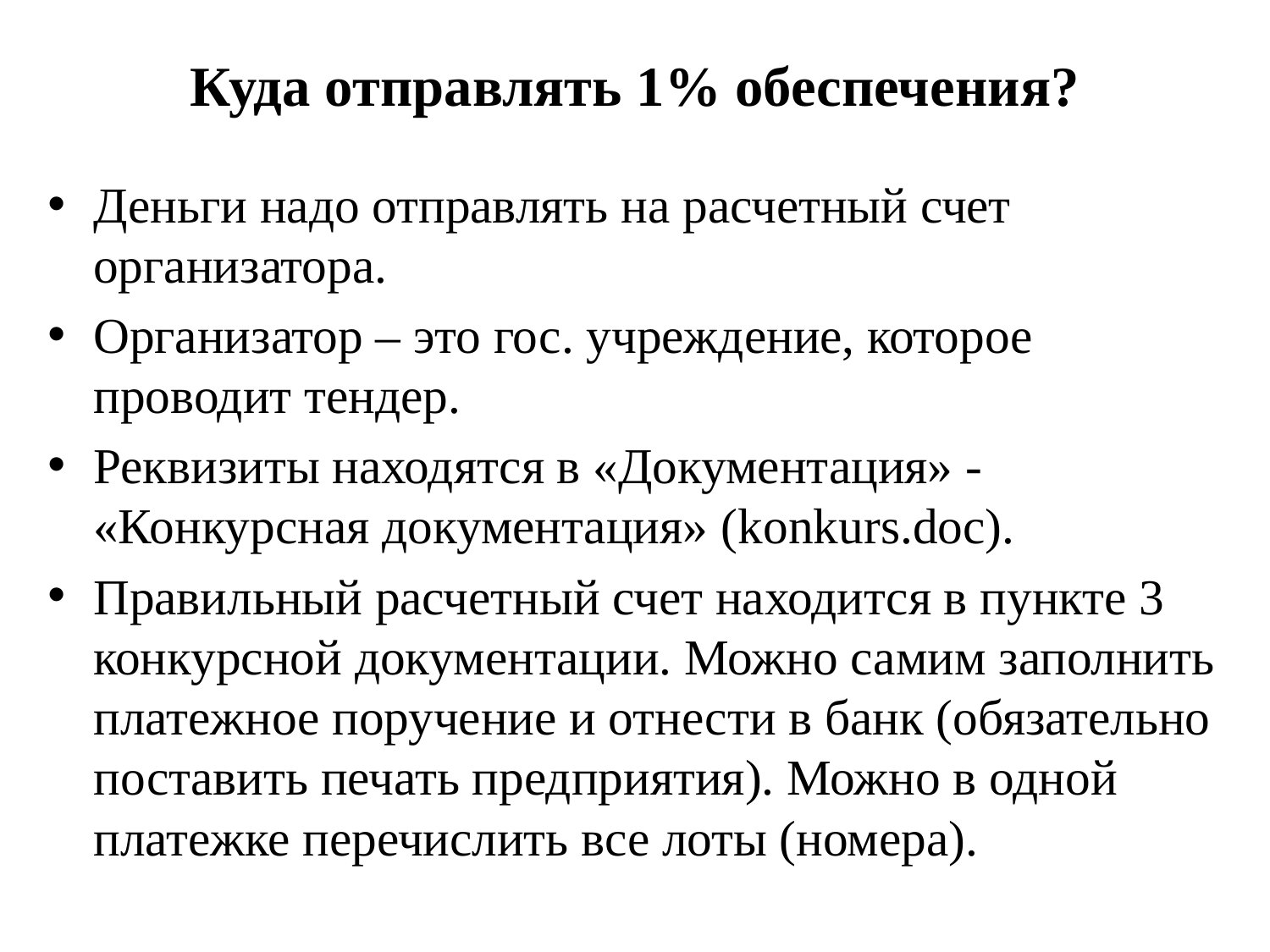

# Куда отправлять 1% обеспечения?
Деньги надо отправлять на расчетный счет организатора.
Организатор – это гос. учреждение, которое проводит тендер.
Реквизиты находятся в «Документация» - «Конкурсная документация» (konkurs.doc).
Правильный расчетный счет находится в пункте 3 конкурсной документации. Можно самим заполнить платежное поручение и отнести в банк (обязательно поставить печать предприятия). Можно в одной платежке перечислить все лоты (номера).